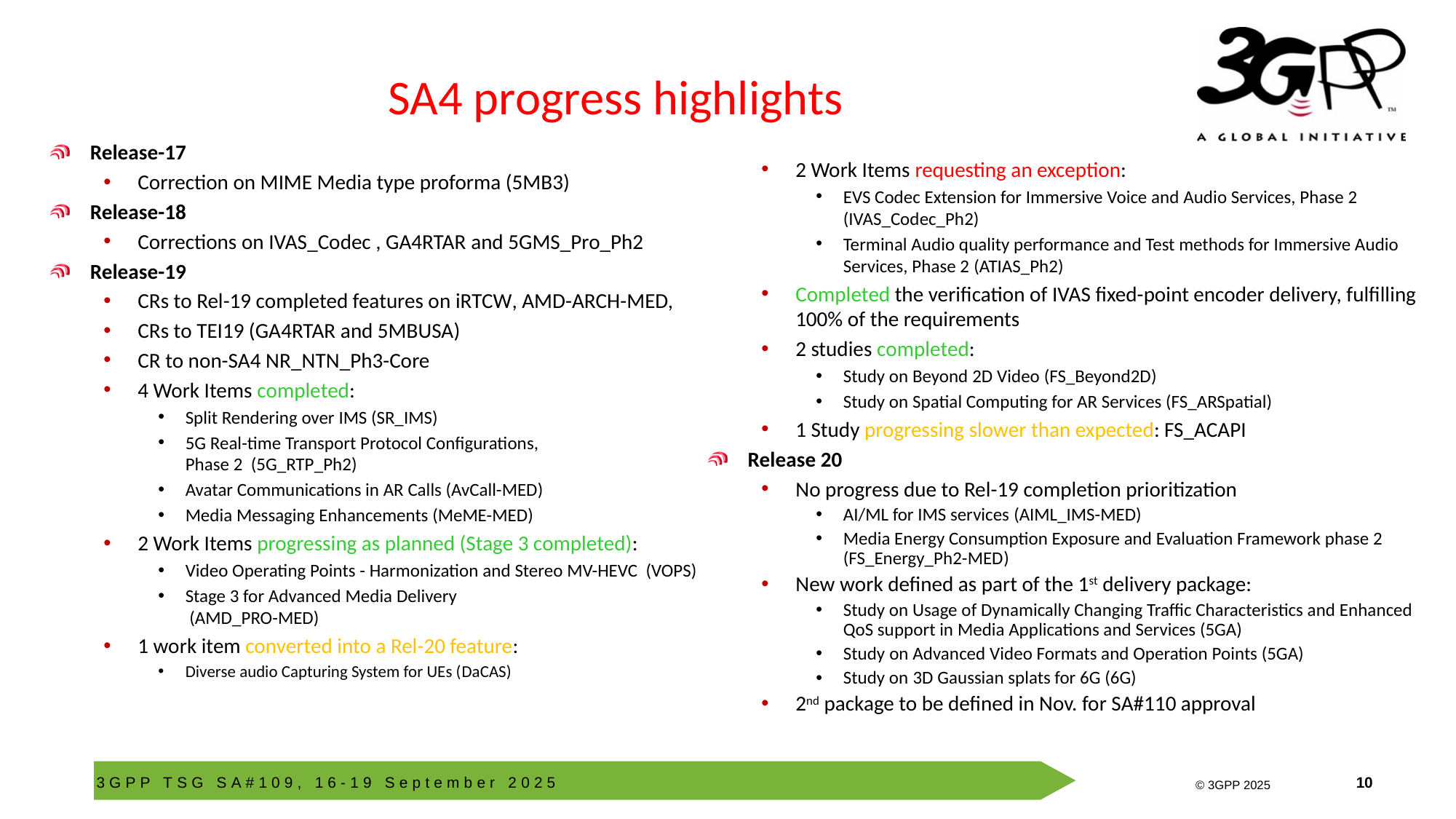

# SA4 progress highlights
Release-17
Correction on MIME Media type proforma (5MB3)
Release-18
Corrections on IVAS_Codec , GA4RTAR and 5GMS_Pro_Ph2
Release-19
CRs to Rel-19 completed features on iRTCW, AMD-ARCH-MED,
CRs to TEI19 (GA4RTAR and 5MBUSA)
CR to non-SA4 NR_NTN_Ph3-Core
4 Work Items completed:
Split Rendering over IMS (SR_IMS)
5G Real-time Transport Protocol Configurations,
Phase 2  (5G_RTP_Ph2)
Avatar Communications in AR Calls (AvCall-MED)
Media Messaging Enhancements (MeME-MED)
2 Work Items progressing as planned (Stage 3 completed):
Video Operating Points - Harmonization and Stereo MV-HEVC  (VOPS)
Stage 3 for Advanced Media Delivery
 (AMD_PRO-MED)
1 work item converted into a Rel-20 feature:
Diverse audio Capturing System for UEs (DaCAS)
2 Work Items requesting an exception:
EVS Codec Extension for Immersive Voice and Audio Services, Phase 2 (IVAS_Codec_Ph2)
Terminal Audio quality performance and Test methods for Immersive Audio Services, Phase 2 (ATIAS_Ph2)
Completed the verification of IVAS fixed-point encoder delivery, fulfilling 100% of the requirements
2 studies completed:
Study on Beyond 2D Video (FS_Beyond2D)
Study on Spatial Computing for AR Services (FS_ARSpatial)
1 Study progressing slower than expected: FS_ACAPI
Release 20
No progress due to Rel-19 completion prioritization
AI/ML for IMS services (AIML_IMS-MED)
Media Energy Consumption Exposure and Evaluation Framework phase 2 (FS_Energy_Ph2-MED)
New work defined as part of the 1st delivery package:
Study on Usage of Dynamically Changing Traffic Characteristics and Enhanced QoS support in Media Applications and Services (5GA)
Study on Advanced Video Formats and Operation Points (5GA)
Study on 3D Gaussian splats for 6G (6G)
2nd package to be defined in Nov. for SA#110 approval